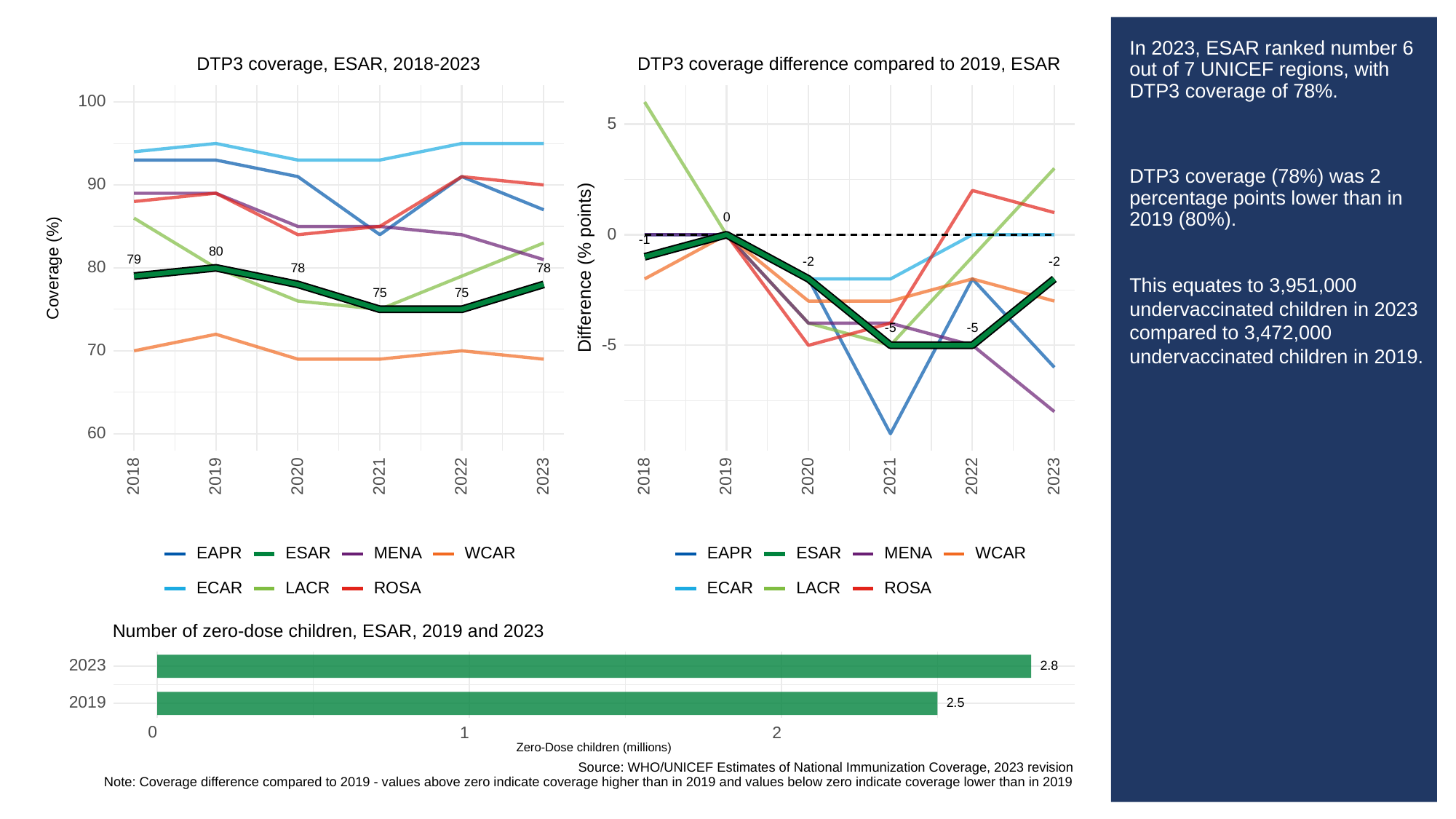

# In 2023, ESAR ranked number 6 out of 7 UNICEF regions, with DTP3 coverage of 78%.

DTP3 coverage (78%) was 2 percentage points lower than in 2019 (80%).

This equates to 3,951,000 undervaccinated children in 2023 compared to 3,472,000 undervaccinated children in 2019.

DTP3 coverage, ESAR, 2018-2023
DTP3 coverage difference compared to 2019, ESAR

100

5

90

0

0

-1
80
79
-2
-2
Difference (% points)
Coverage (%)
80
78
78

75
75

-5
-5

-5
70

60

2023
2023
2018
2019
2020
2021
2022
2018
2019
2020
2021
2022
ESAR
WCAR
ESAR
WCAR
EAPR
MENA
EAPR
MENA

ROSA
ROSA
ECAR
LACR
ECAR
LACR

Number of zero-dose children, ESAR, 2019 and 2023

2023
2.8

2019
2.5

0
1
2
Zero-Dose children (millions)
Source: WHO/UNICEF Estimates of National Immunization Coverage, 2023 revision
Note: Coverage difference compared to 2019 - values above zero indicate coverage higher than in 2019 and values below zero indicate coverage lower than in 2019